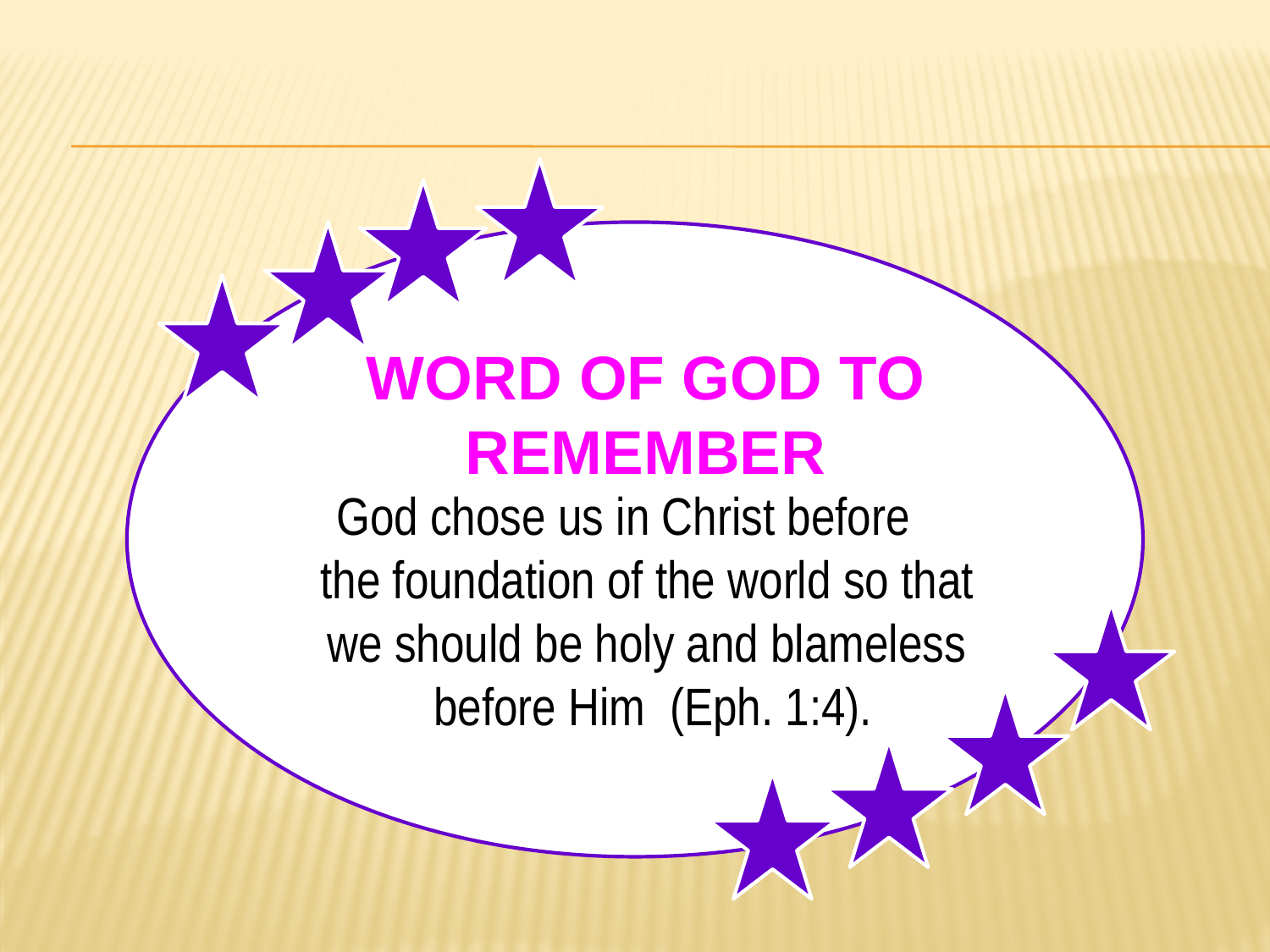

# Word of God to Remember
God chose us in Christ before
the foundation of the world so that
we should be holy and blameless
before Him  (Eph. 1:4).